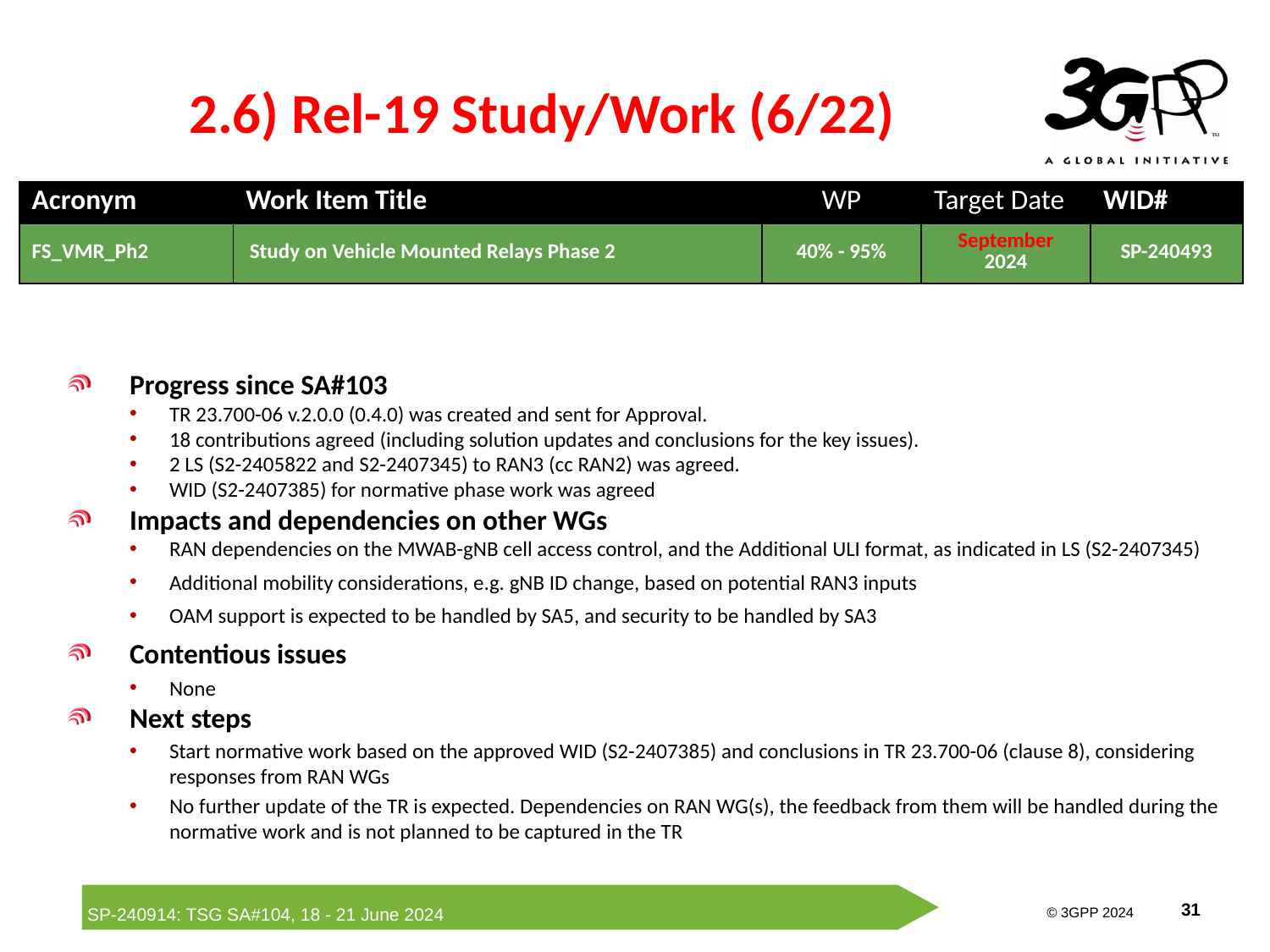

# 2.6) Rel-19 Study/Work (6/22)
| Acronym | Work Item Title | WP | Target Date | WID# |
| --- | --- | --- | --- | --- |
| FS\_VMR\_Ph2 | Study on Vehicle Mounted Relays Phase 2 | 40% - 95% | September 2024 | SP-240493 |
Progress since SA#103
TR 23.700-06 v.2.0.0 (0.4.0) was created and sent for Approval.
18 contributions agreed (including solution updates and conclusions for the key issues).
2 LS (S2-2405822 and S2-2407345) to RAN3 (cc RAN2) was agreed.
WID (S2-2407385) for normative phase work was agreed
Impacts and dependencies on other WGs
RAN dependencies on the MWAB-gNB cell access control, and the Additional ULI format, as indicated in LS (S2-2407345)
Additional mobility considerations, e.g. gNB ID change, based on potential RAN3 inputs
OAM support is expected to be handled by SA5, and security to be handled by SA3
Contentious issues
None
Next steps
Start normative work based on the approved WID (S2-2407385) and conclusions in TR 23.700-06 (clause 8), considering responses from RAN WGs
No further update of the TR is expected. Dependencies on RAN WG(s), the feedback from them will be handled during the normative work and is not planned to be captured in the TR